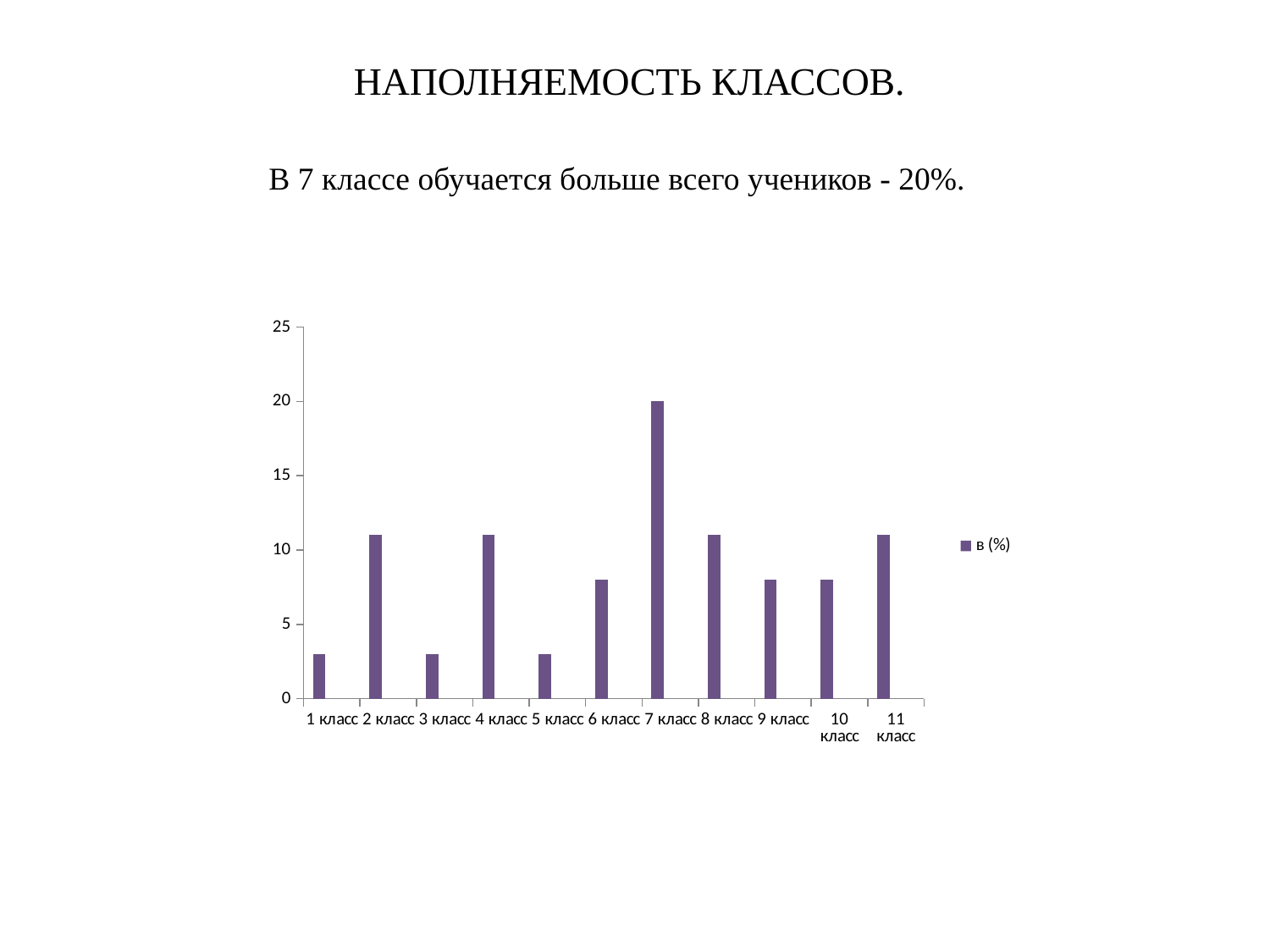

# НАПОЛНЯЕМОСТЬ КЛАССОВ.
В 7 классе обучается больше всего учеников - 20%.

### Chart

| Category | в (%) | Столбец1 | Столбец2 |
|---|---|---|---|
| 1 класс | 3.0 | None | None |
| 2 класс | 11.0 | None | None |
| 3 класс | 3.0 | None | None |
| 4 класс | 11.0 | None | None |
| 5 класс | 3.0 | None | None |
| 6 класс | 8.0 | None | None |
| 7 класс | 20.0 | None | None |
| 8 класс | 11.0 | None | None |
| 9 класс | 8.0 | None | None |
| 10 класс | 8.0 | None | None |
| 11 класс | 11.0 | None | None |